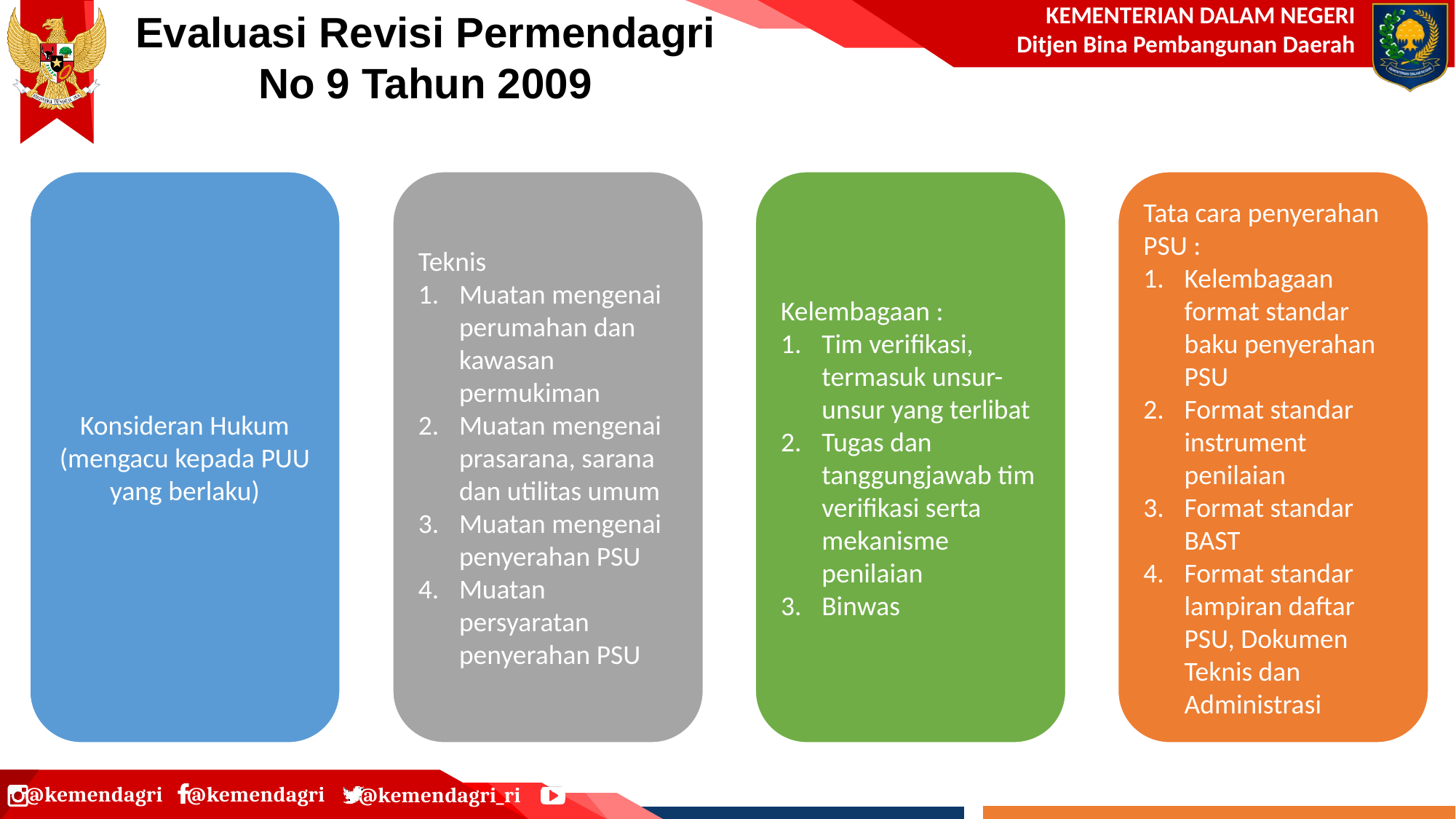

Evaluasi Revisi Permendagri No 9 Tahun 2009
Kelembagaan :
Tim verifikasi, termasuk unsur-unsur yang terlibat
Tugas dan tanggungjawab tim verifikasi serta mekanisme penilaian
Binwas
Tata cara penyerahan PSU :
Kelembagaan format standar baku penyerahan PSU
Format standar instrument penilaian
Format standar BAST
Format standar lampiran daftar PSU, Dokumen Teknis dan Administrasi
Teknis
Muatan mengenai perumahan dan kawasan permukiman
Muatan mengenai prasarana, sarana dan utilitas umum
Muatan mengenai penyerahan PSU
Muatan persyaratan penyerahan PSU
Konsideran Hukum (mengacu kepada PUU yang berlaku)